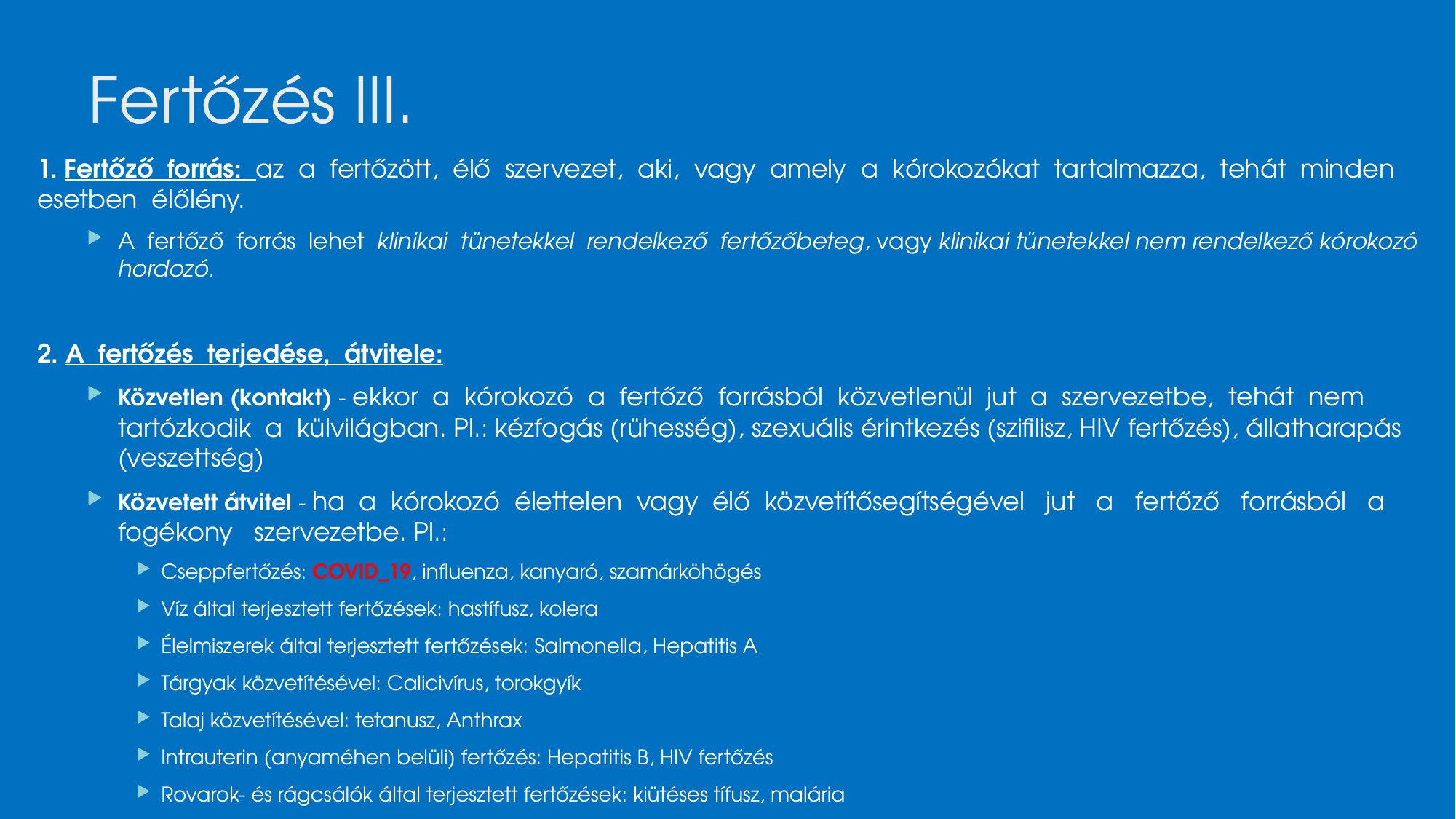

5
# Fertőzés III.
1. Fertőző  forrás:  az  a  fertőzött,  élő  szervezet,  aki,  vagy  amely  a  kórokozókat  tartalmazza,  tehát  minden  esetben  élőlény.
A  fertőző  forrás  lehet  klinikai  tünetekkel  rendelkező  fertőzőbeteg, vagy klinikai tünetekkel nem rendelkező kórokozó hordozó.

2. A  fertőzés  terjedése,  átvitele:
Közvetlen (kontakt) - ekkor  a  kórokozó  a  fertőző  forrásból  közvetlenül  jut  a  szervezetbe,  tehát  nem  tartózkodik  a  külvilágban. Pl.: kézfogás (rühesség), szexuális érintkezés (szifilisz, HIV fertőzés), állatharapás (veszettség)
Közvetett átvitel - ha  a  kórokozó  élettelen  vagy  élő  közvetítősegítségével   jut   a   fertőző   forrásból   a   fogékony   szervezetbe. Pl.:
Cseppfertőzés: COVID_19, influenza, kanyaró, szamárköhögés
Víz által terjesztett fertőzések: hastífusz, kolera
Élelmiszerek által terjesztett fertőzések: Salmonella, Hepatitis A
Tárgyak közvetítésével: Calicivírus, torokgyík
Talaj közvetítésével: tetanusz, Anthrax
Intrauterin (anyaméhen belüli) fertőzés: Hepatitis B, HIV fertőzés
Rovarok- és rágcsálók által terjesztett fertőzések: kiütéses tífusz, malária